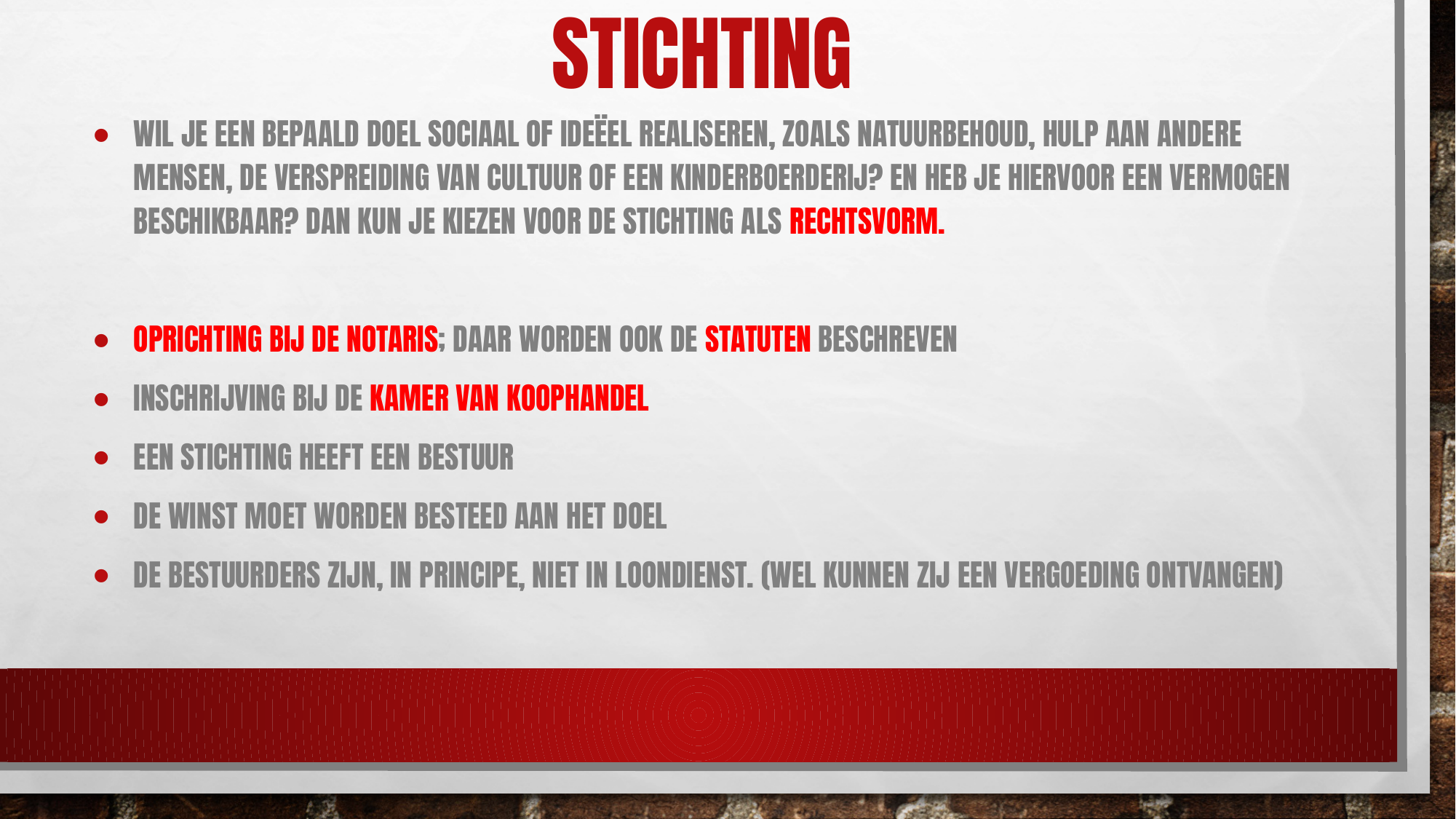

# Stichting
Wil je een bepaald doel sociaal of ideëel realiseren, zoals natuurbehoud, hulp aan andere mensen, de verspreiding van cultuur of een kinderboerderij? En heb je hiervoor een vermogen beschikbaar? Dan kun je kiezen voor de stichting als rechtsvorm.

Oprichting bij de notaris; daar worden ook de statuten beschreven
Inschrijving bij de kamer van koophandel
Een stichting heeft een bestuur
De winst moet worden besteed aan het doel
De bestuurders zijn, in principe, niet in loondienst. (wel kunnen zij een vergoeding ontvangen)